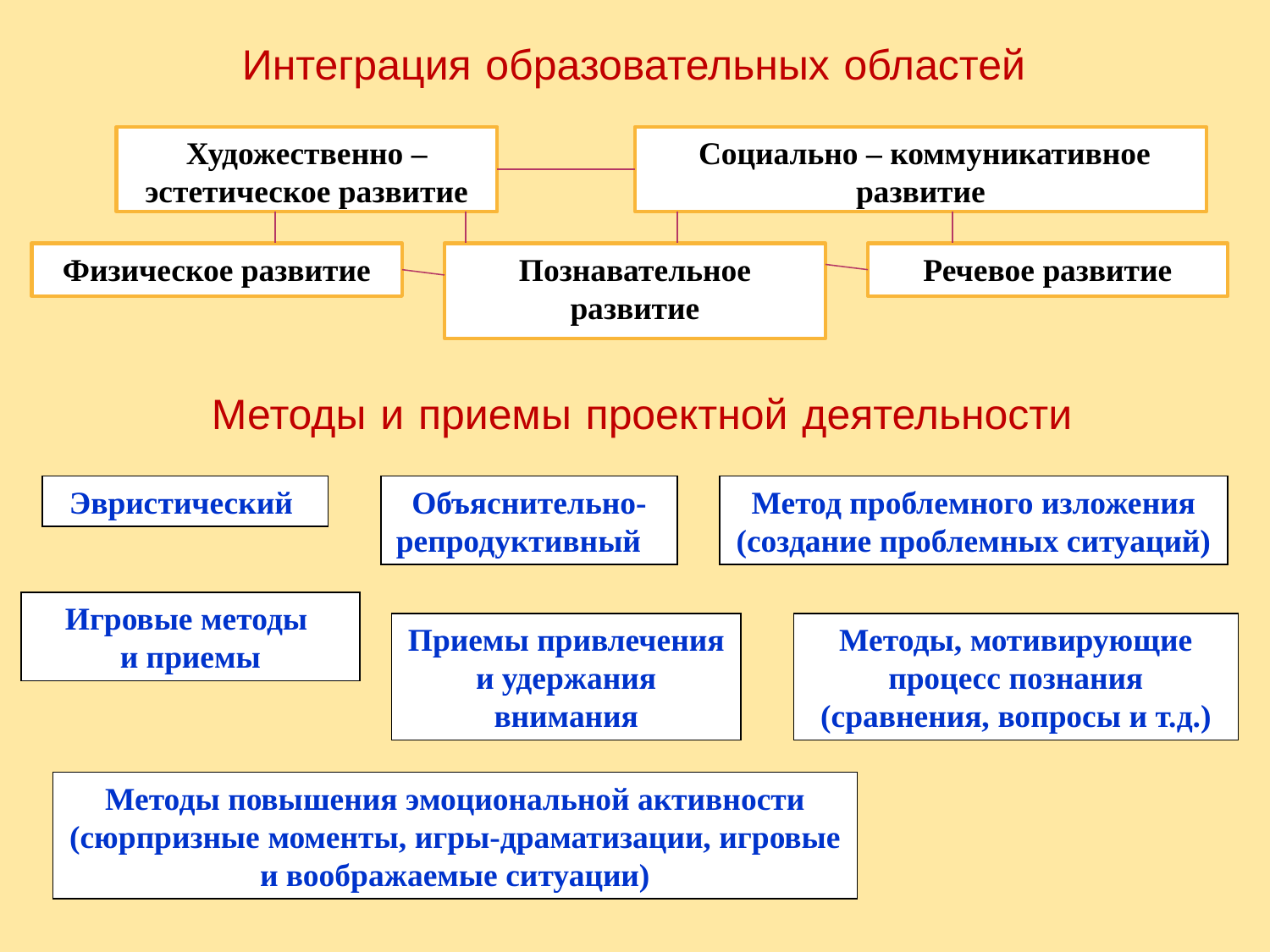

Интеграция образовательных областей
Художественно – эстетическое развитие
 Социально – коммуникативное развитие
Физическое развитие
Познавательное развитие
Речевое развитие
Методы и приемы проектной деятельности
Эвристический
Объяснительно-репродуктивный
Метод проблемного изложения (создание проблемных ситуаций)
Игровые методы
и приемы
Приемы привлечения и удержания внимания
Методы, мотивирующие процесс познания (сравнения, вопросы и т.д.)
Методы повышения эмоциональной активности (сюрпризные моменты, игры-драматизации, игровые и воображаемые ситуации)